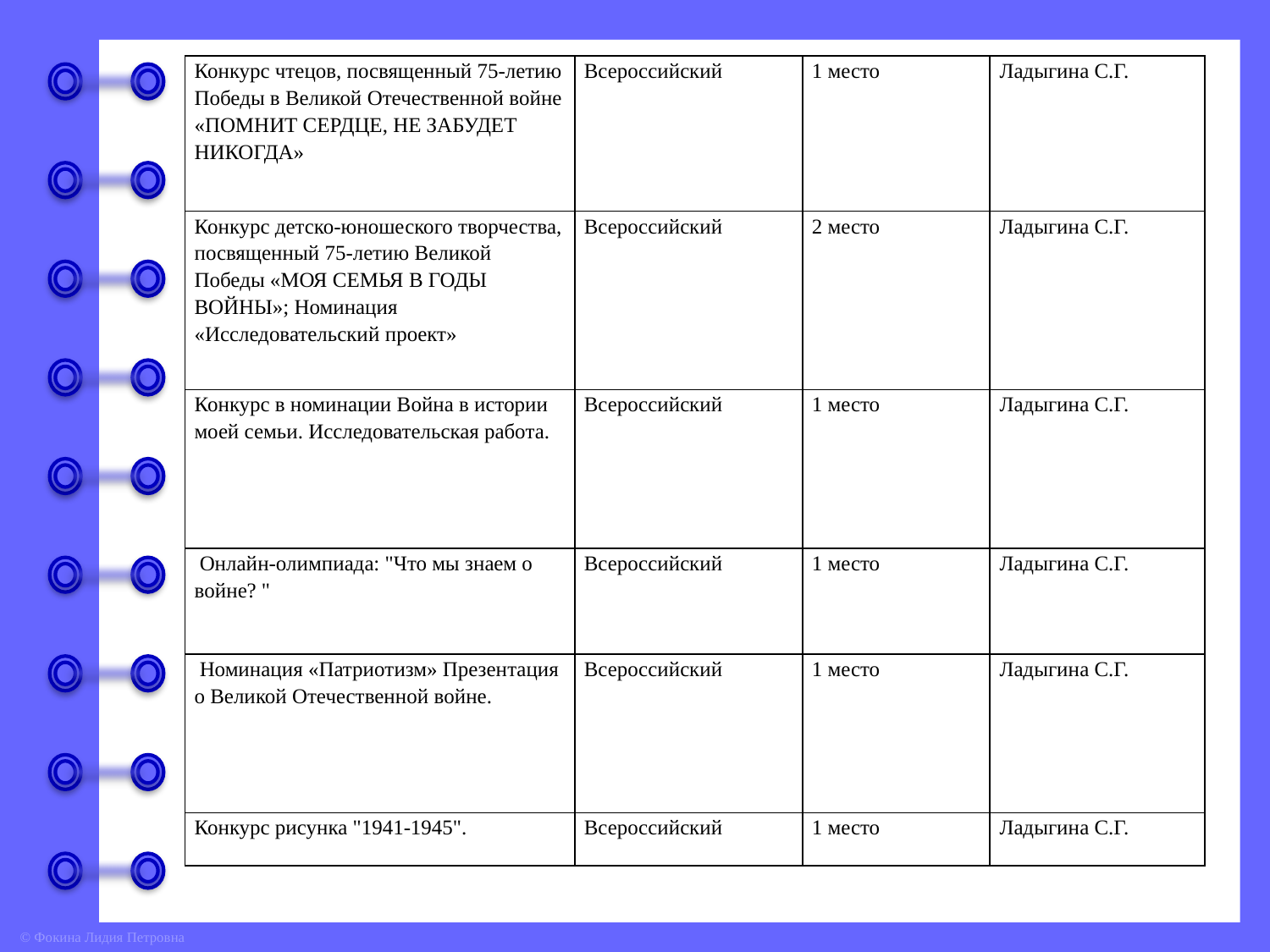

| Конкурс чтецов, посвященный 75-летию Победы в Великой Отечественной войне «ПОМНИТ СЕРДЦЕ, НЕ ЗАБУДЕТ НИКОГДА» | Всероссийский | 1 место | Ладыгина С.Г. |
| --- | --- | --- | --- |
| Конкурс детско-юношеского творчества, посвященный 75-летию Великой Победы «МОЯ СЕМЬЯ В ГОДЫ ВОЙНЫ»; Номинация «Исследовательский проект» | Всероссийский | 2 место | Ладыгина С.Г. |
| Конкурс в номинации Война в истории моей семьи. Исследовательская работа. | Всероссийский | 1 место | Ладыгина С.Г. |
| Онлайн-олимпиада: "Что мы знаем о войне? " | Всероссийский | 1 место | Ладыгина С.Г. |
| Номинация «Патриотизм» Презентация о Великой Отечественной войне. | Всероссийский | 1 место | Ладыгина С.Г. |
| Конкурс рисунка "1941-1945". | Всероссийский | 1 место | Ладыгина С.Г. |